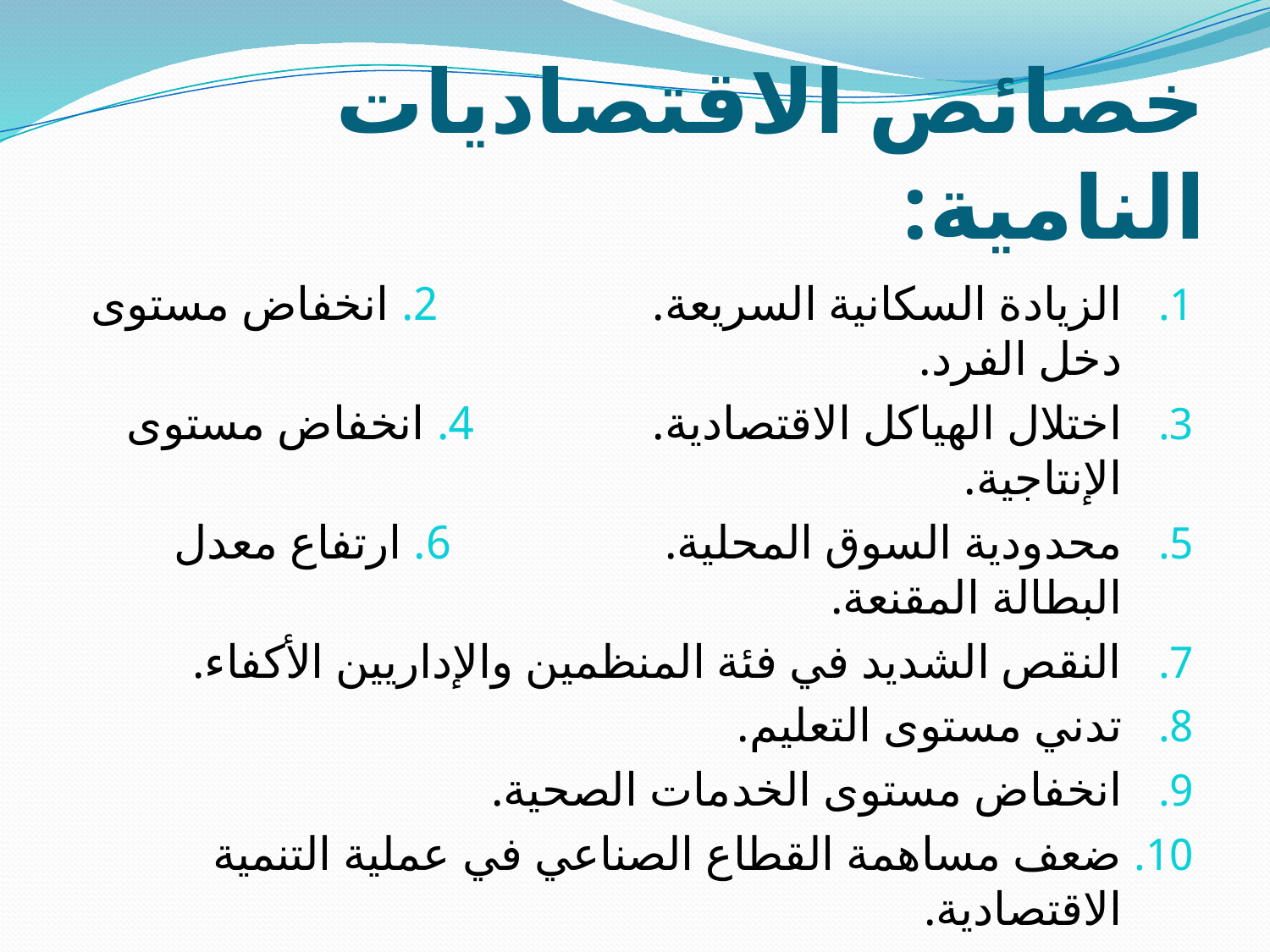

# خصائص الاقتصاديات النامية:
الزيادة السكانية السريعة.                  2. انخفاض مستوى دخل الفرد.
اختلال الهياكل الاقتصادية.               4. انخفاض مستوى الإنتاجية.
محدودية السوق المحلية.                  6. ارتفاع معدل البطالة المقنعة.
النقص الشديد في فئة المنظمين والإداريين الأكفاء.
تدني مستوى التعليم.
انخفاض مستوى الخدمات الصحية.
ضعف مساهمة القطاع الصناعي في عملية التنمية الاقتصادية.
التبعية الاقتصادية.